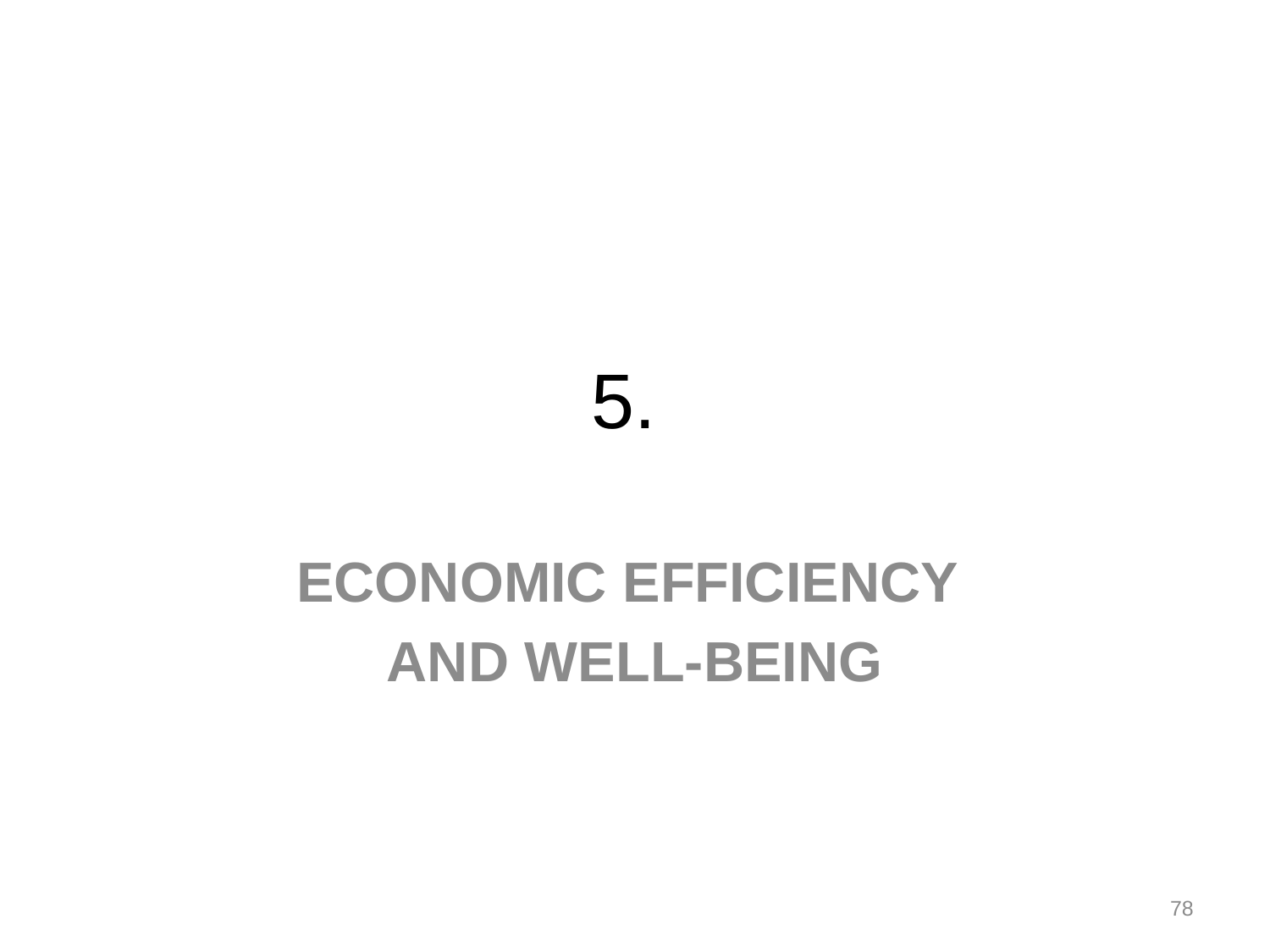

# 5.
Economic efficiency
and well-being
78